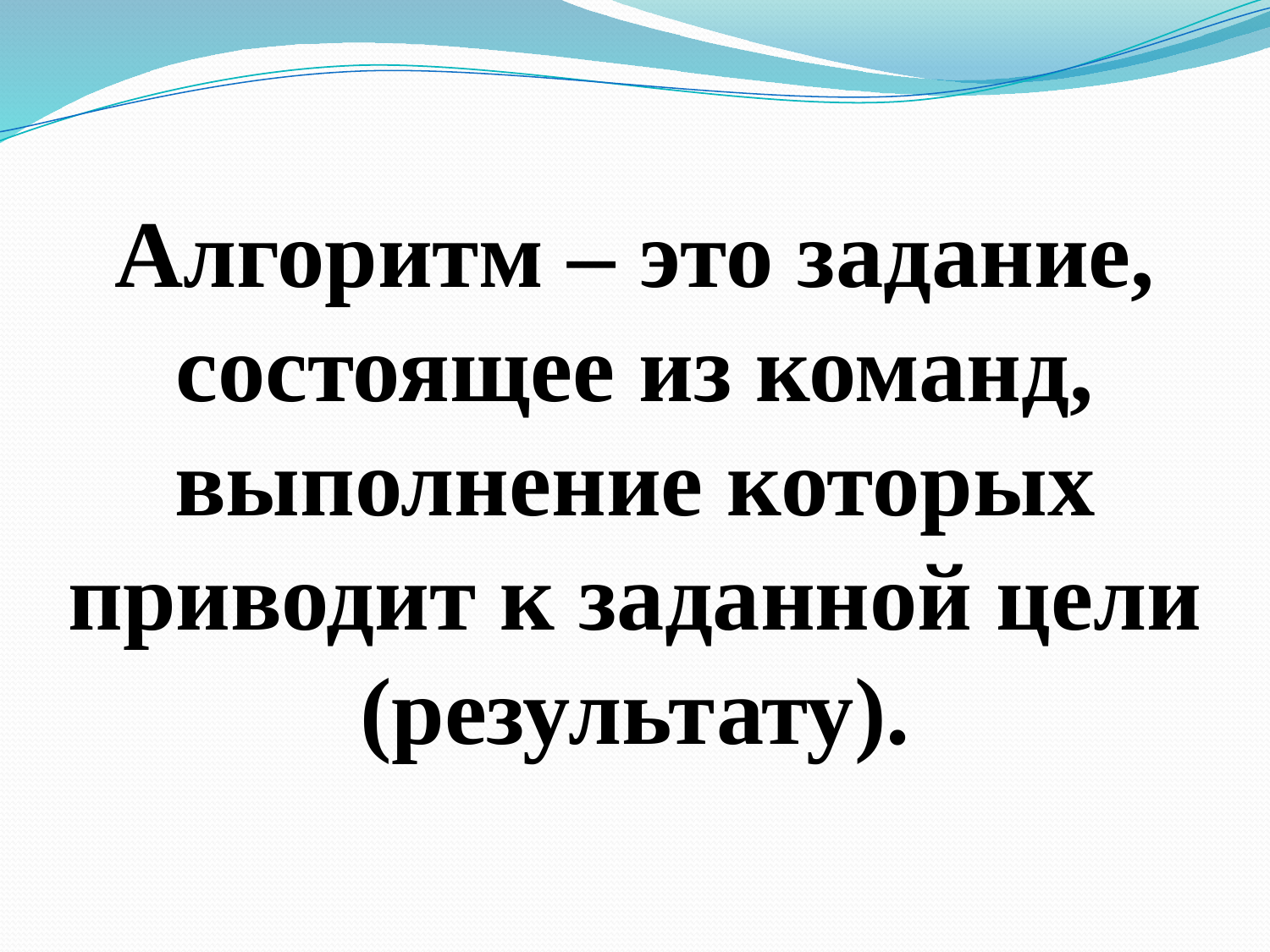

Алгоритм – это задание, состоящее из команд, выполнение которых приводит к заданной цели (результату).